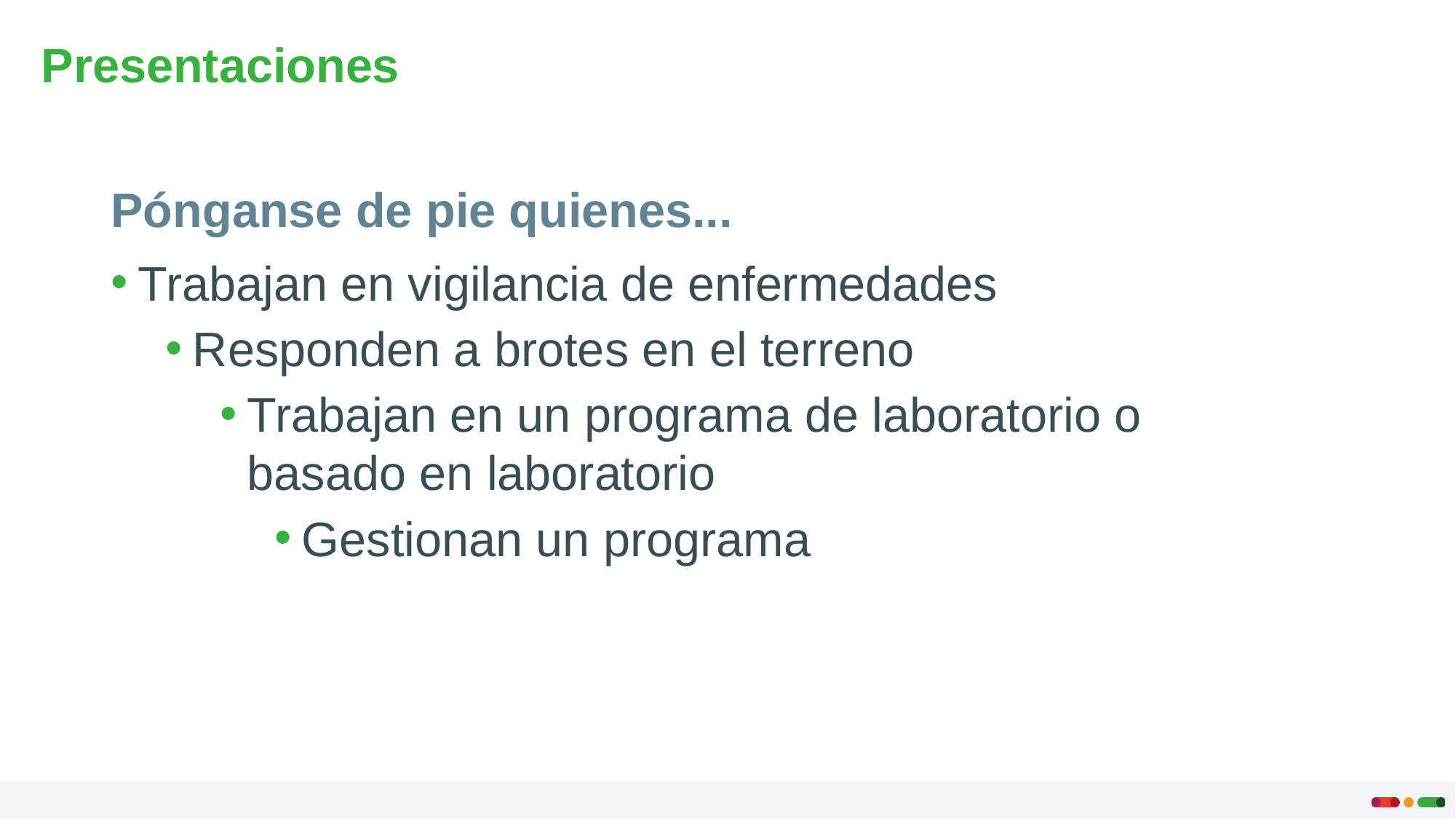

# Presentaciones
Pónganse de pie quienes...
Trabajan en vigilancia de enfermedades
Responden a brotes en el terreno
Trabajan en un programa de laboratorio o basado en laboratorio
Gestionan un programa